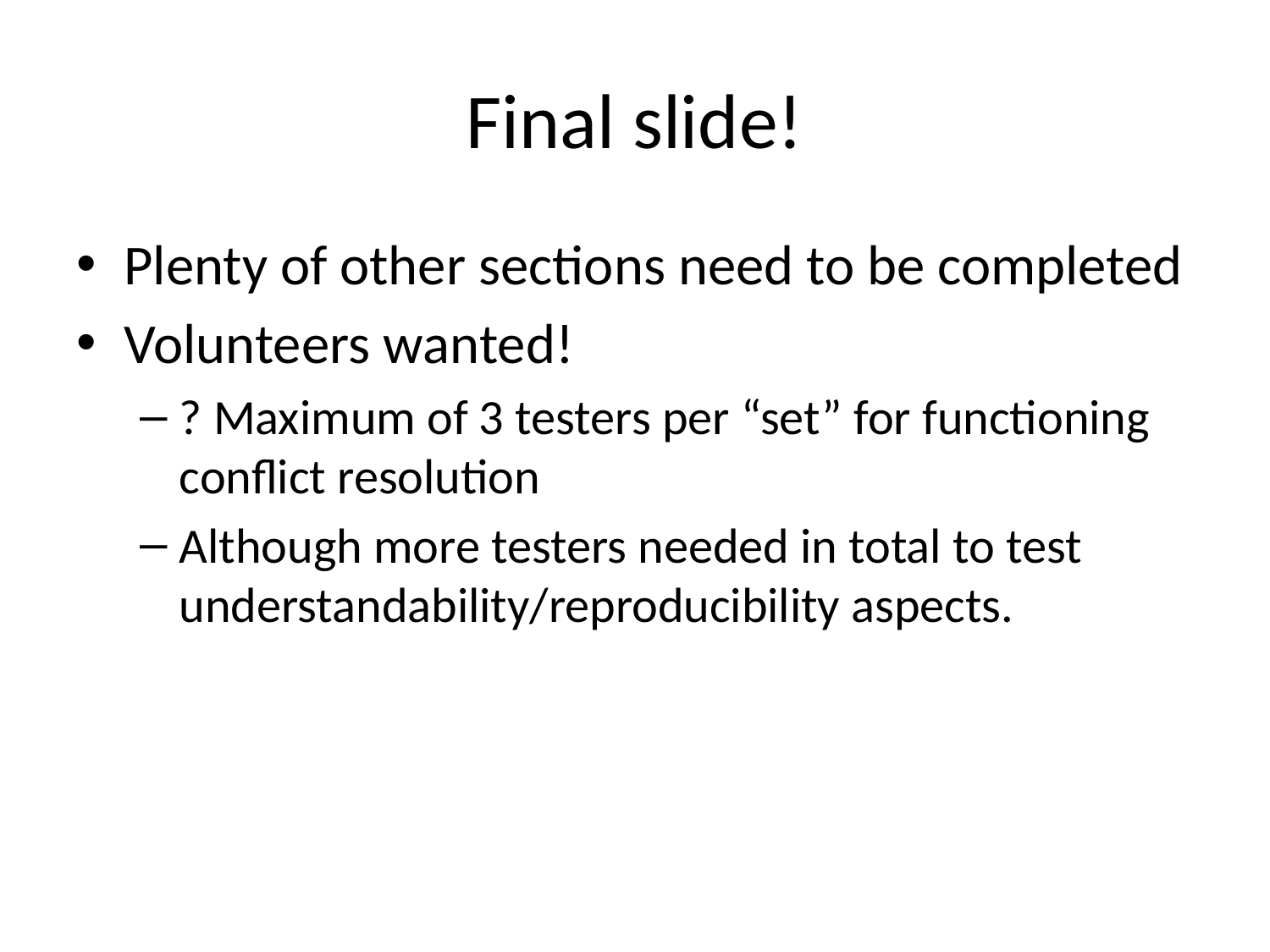

# Final slide!
Plenty of other sections need to be completed
Volunteers wanted!
? Maximum of 3 testers per “set” for functioning conflict resolution
Although more testers needed in total to test understandability/reproducibility aspects.